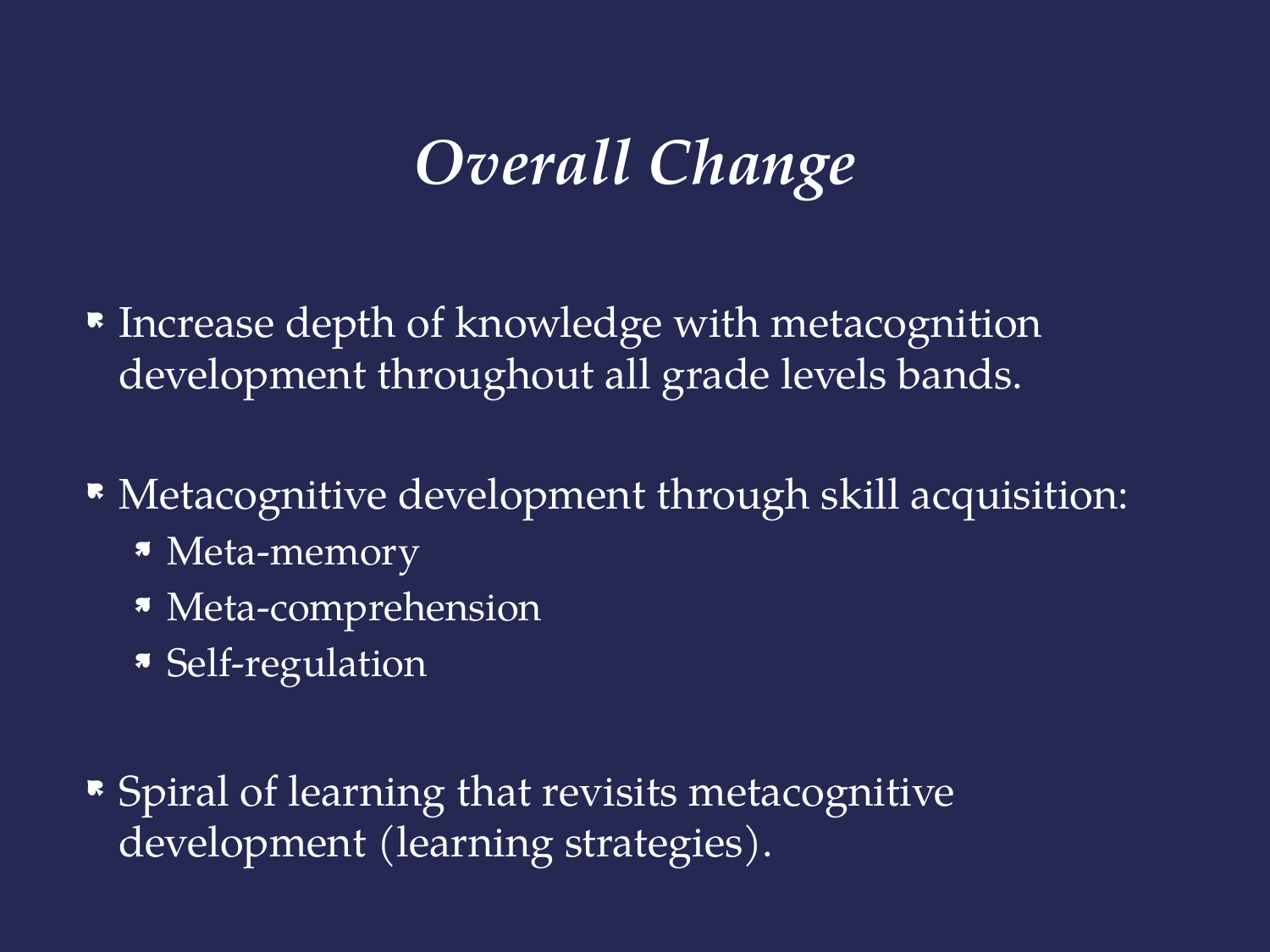

# Overall Change

Increase depth of knowledge with metacognition development throughout all grade levels bands.

Metacognitive development through skill acquisition:
Meta-memory
Meta-comprehension
Self-regulation

Spiral of learning that revisits metacognitive development (learning strategies).